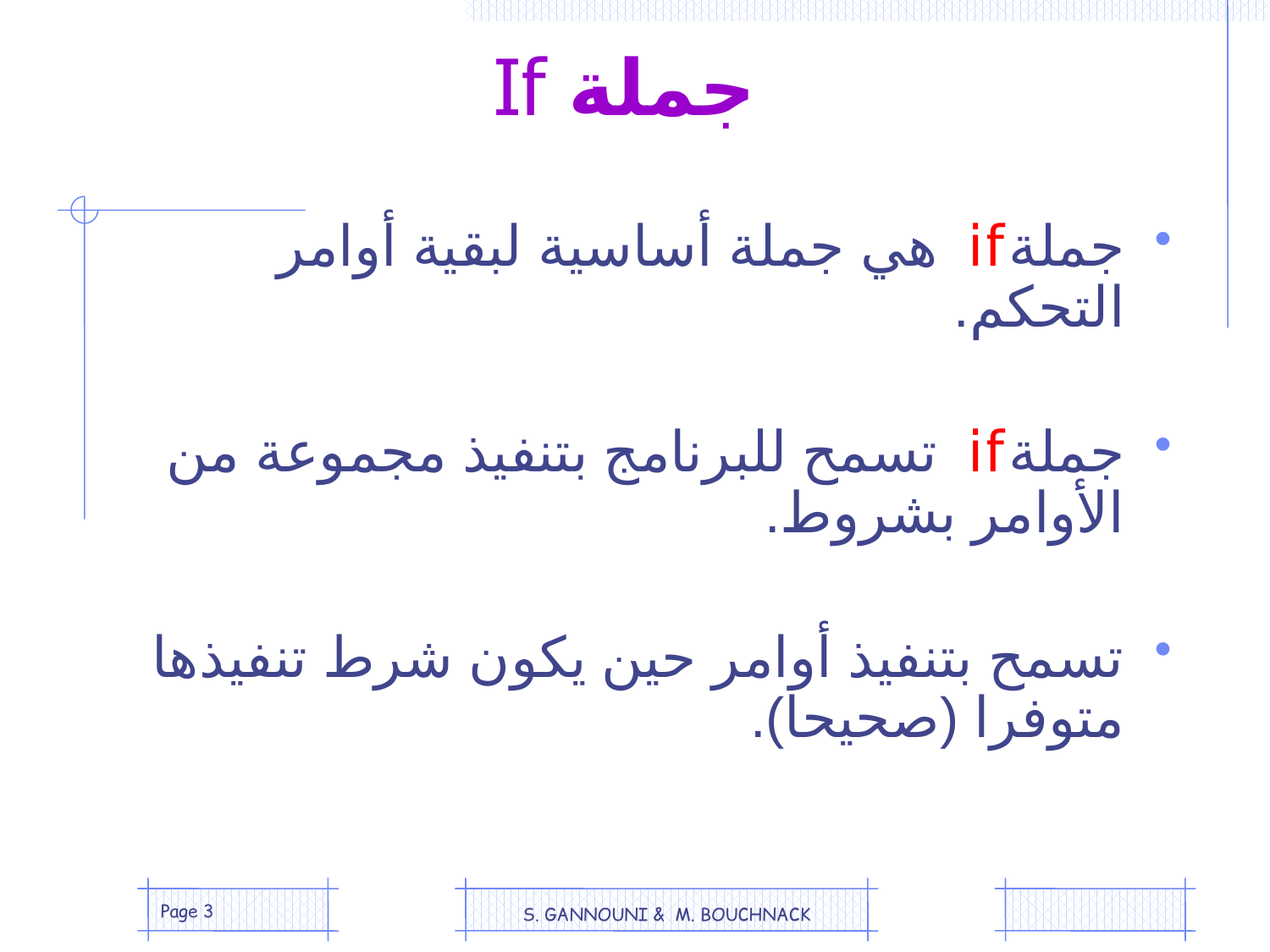

# جملة If
جملةif  هي جملة أساسية لبقية أوامر التحكم.

جملةif  تسمح للبرنامج بتنفيذ مجموعة من الأوامر بشروط.

تسمح بتنفيذ أوامر حين يكون شرط تنفيذها متوفرا (صحيحا).

Page 3
S. GANNOUNI &  M. BOUCHNACK